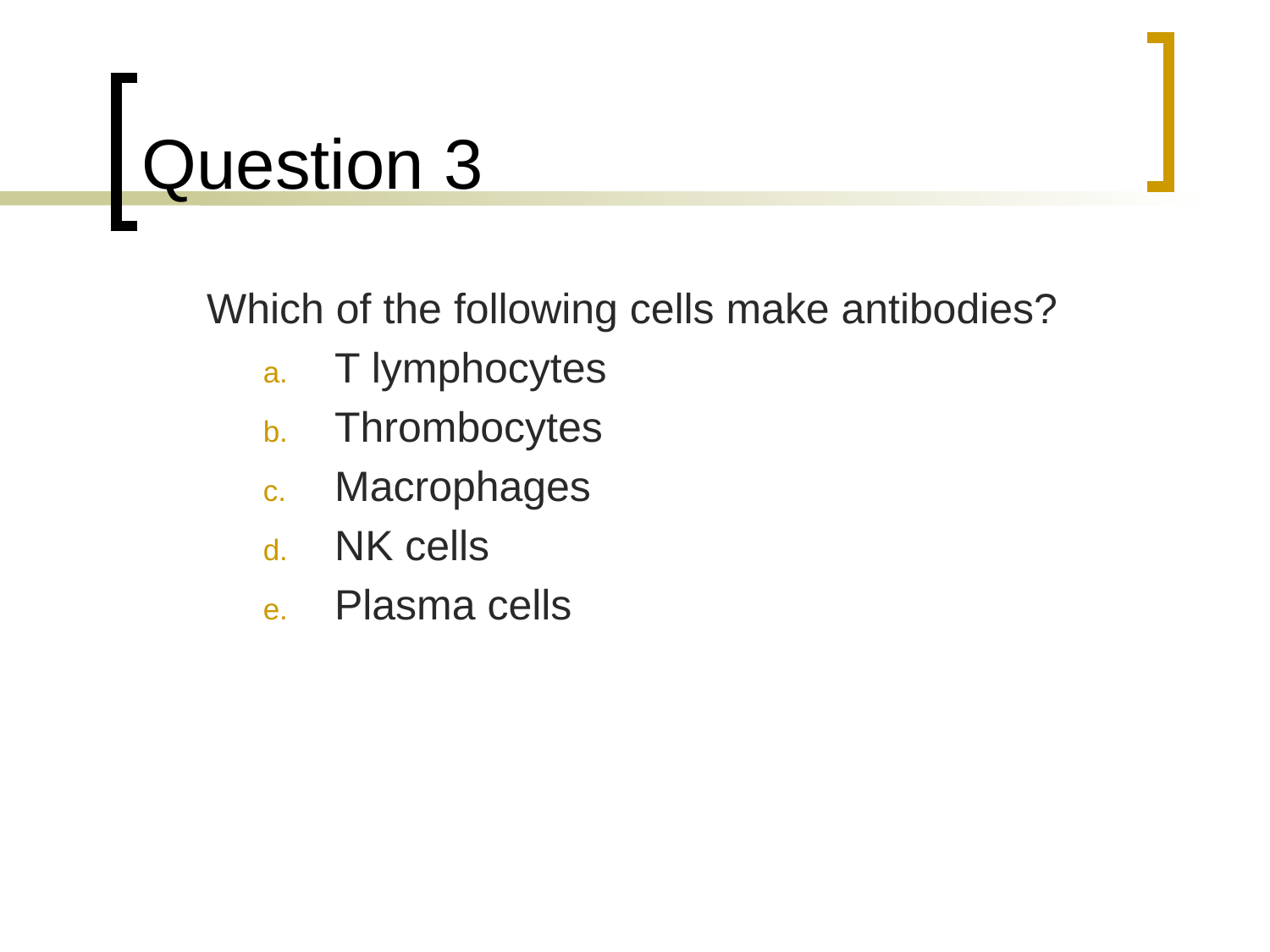

# Question 3
	Which of the following cells make antibodies?
T lymphocytes
Thrombocytes
Macrophages
NK cells
Plasma cells